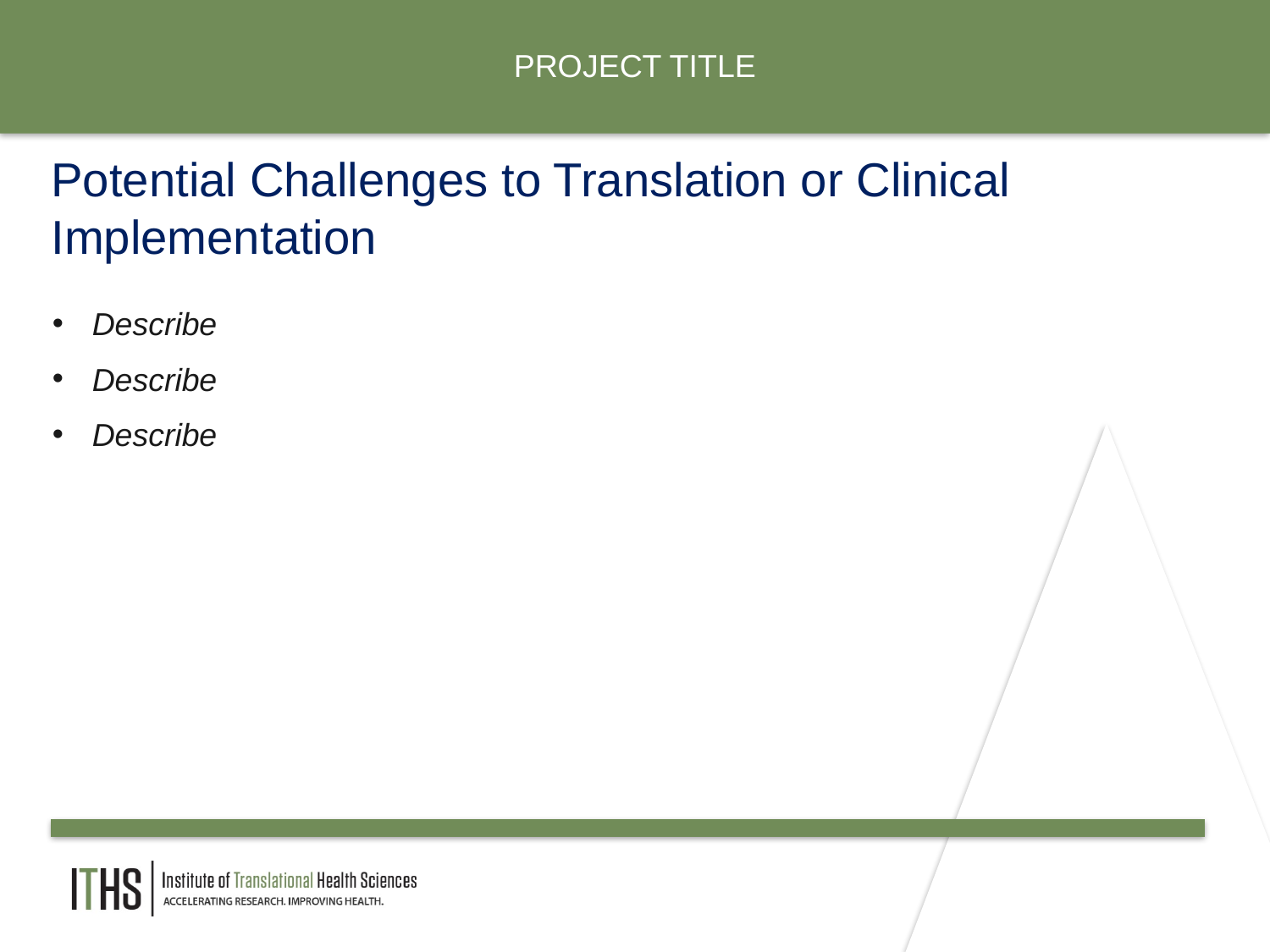

PROJECT TITLE
# Potential Challenges to Translation or Clinical Implementation
Describe
Describe
Describe